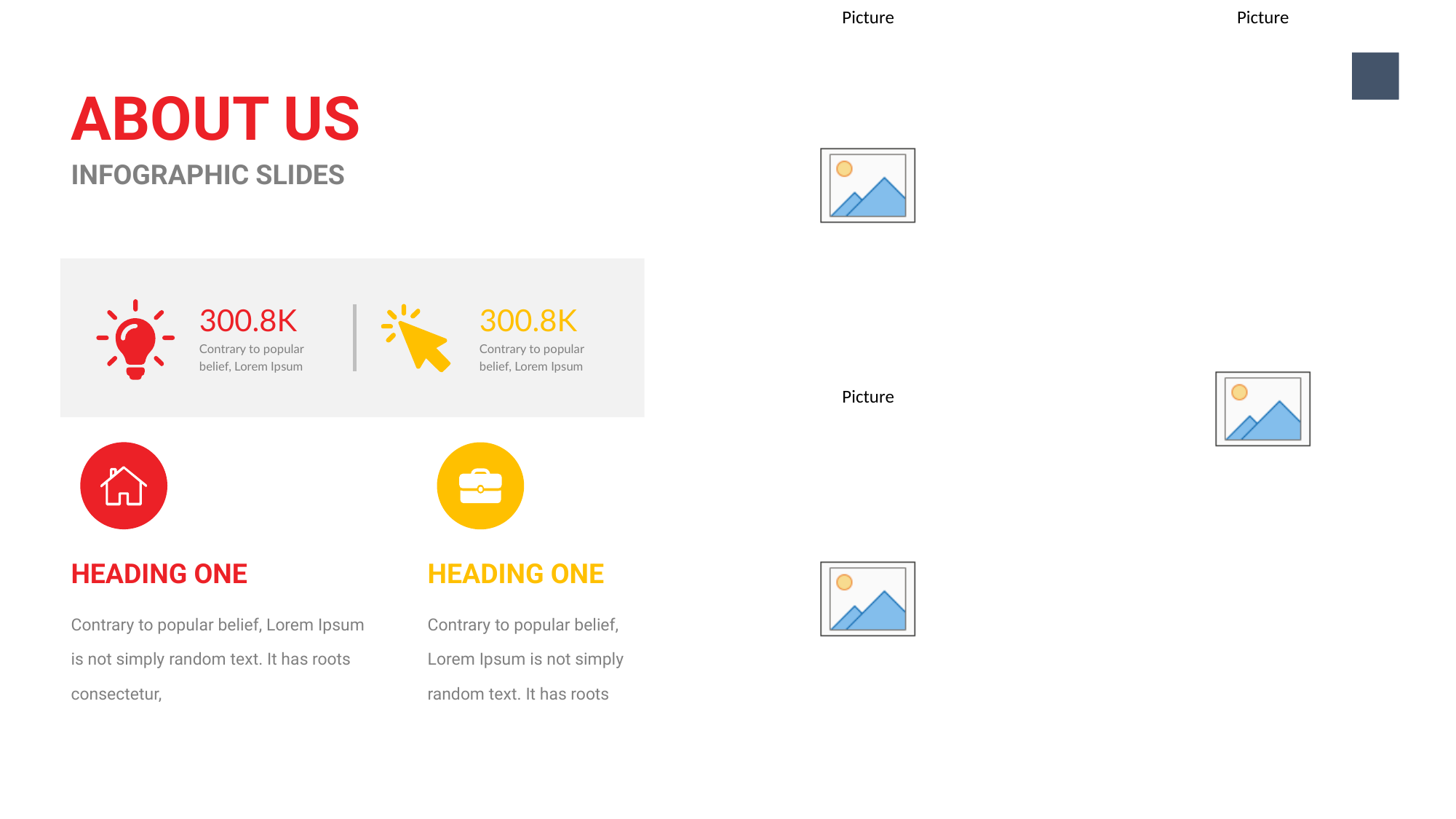

4
ABOUT US
INFOGRAPHIC SLIDES

300.8K
Contrary to popular belief, Lorem Ipsum

300.8K
Contrary to popular belief, Lorem Ipsum

HEADING ONE
Contrary to popular belief, Lorem Ipsum is not simply random text. It has roots consectetur,

HEADING ONE
Contrary to popular belief, Lorem Ipsum is not simply random text. It has roots